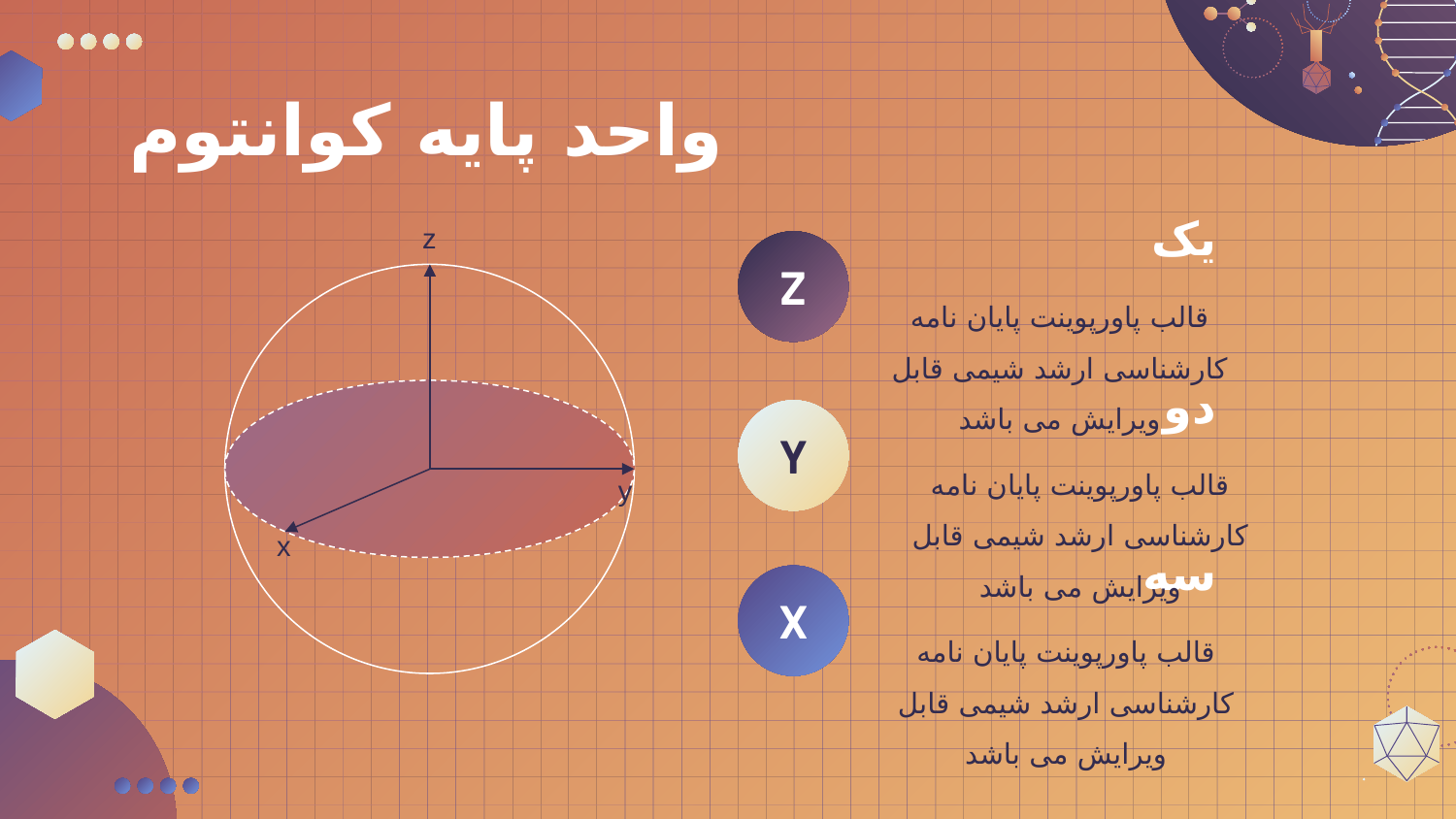

# واحد پایه کوانتوم

z
یک
Z

قالب پاورپوینت پایان نامه کارشناسی ارشد شیمی قابل ویرایش می باشد

دو
Y
قالب پاورپوینت پایان نامه کارشناسی ارشد شیمی قابل ویرایش می باشد
y
x
سه
X
قالب پاورپوینت پایان نامه کارشناسی ارشد شیمی قابل ویرایش می باشد